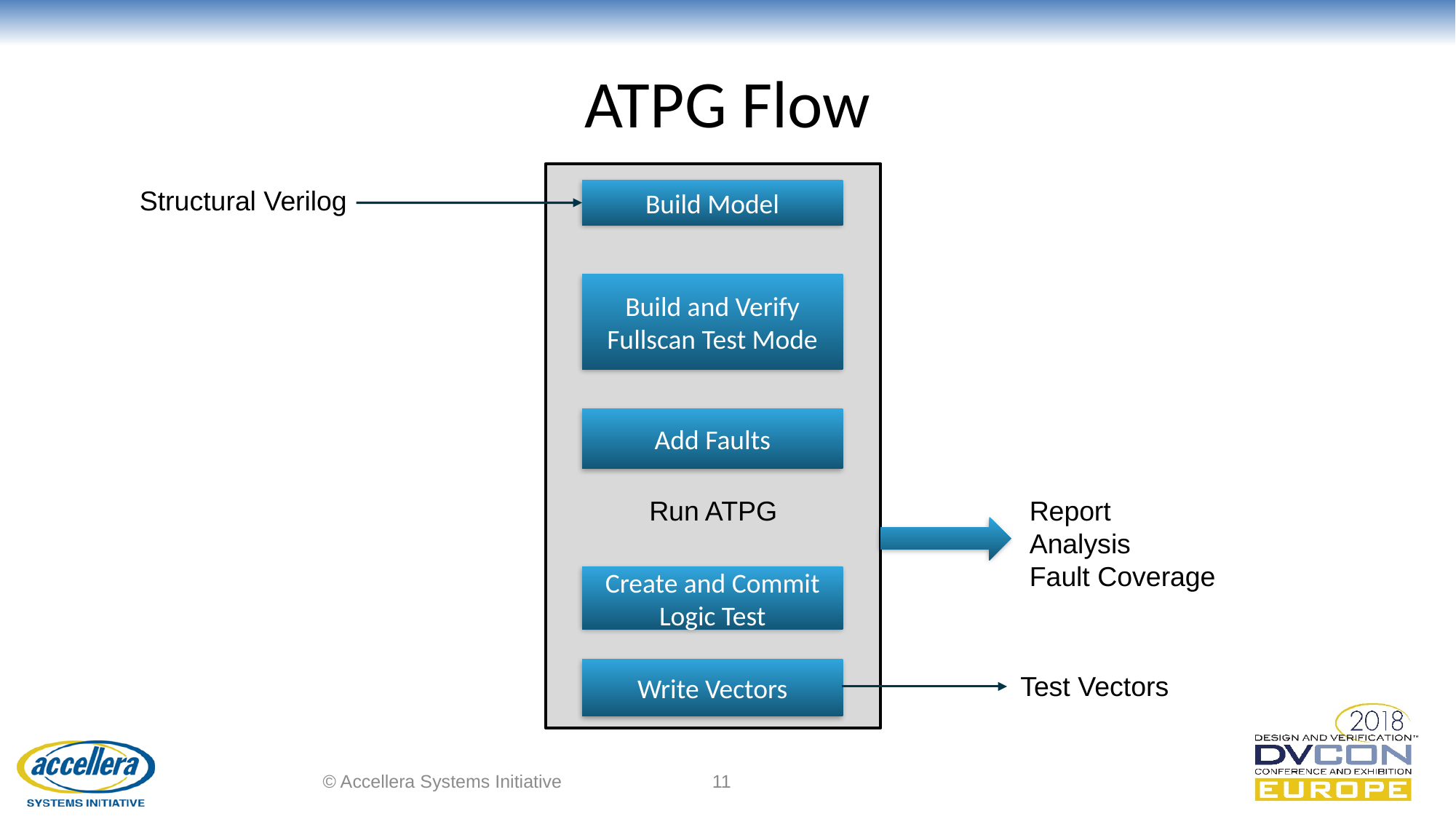

# ATPG Flow

Structural Verilog
Build Model
Build and Verify Fullscan Test Mode
Add Faults
Run ATPG
Report
Analysis
Fault Coverage

Create and Commit Logic Test
Write Vectors
Test Vectors
© Accellera Systems Initiative
11